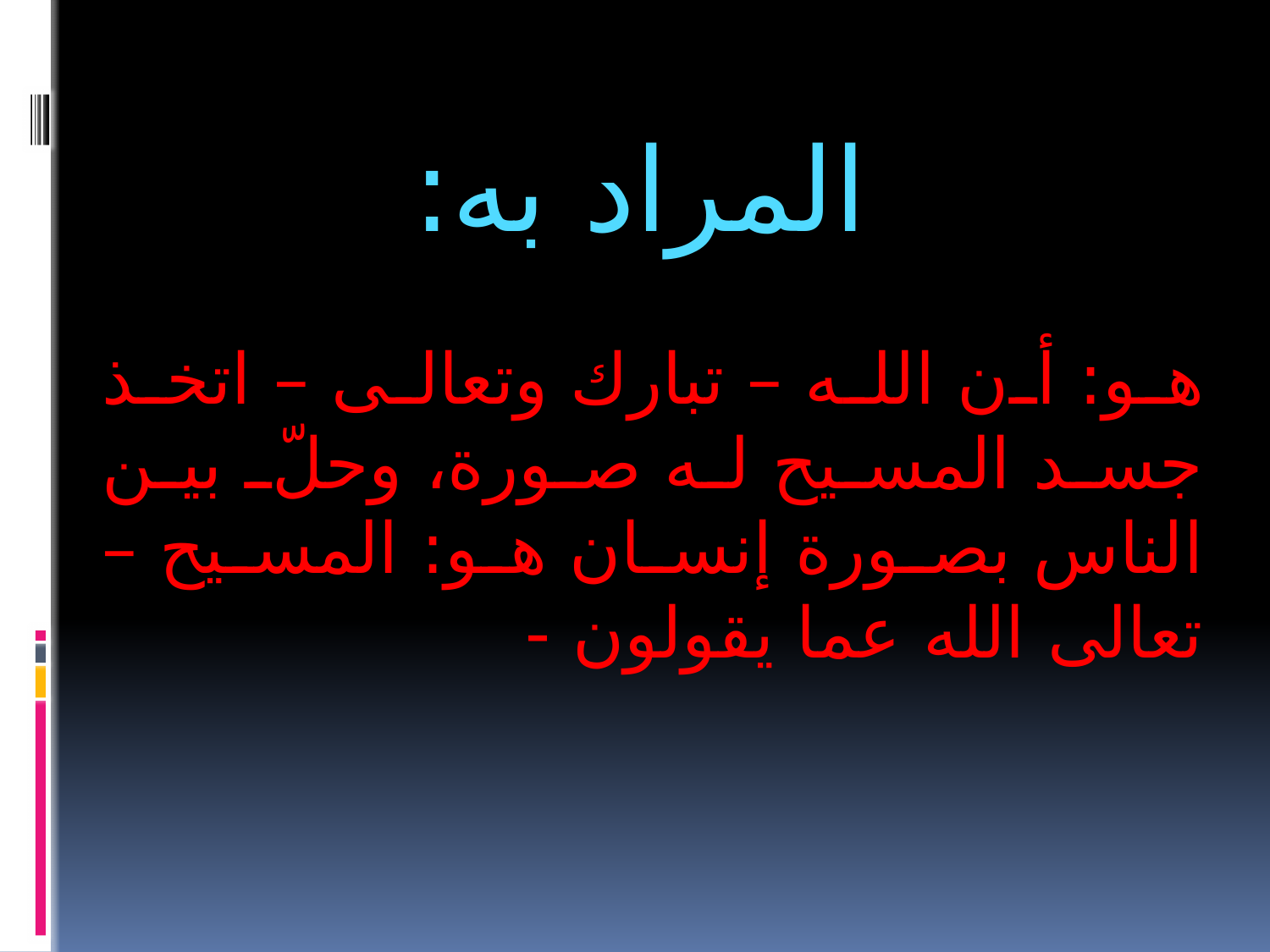

المراد به:

هو: أن الله – تبارك وتعالى – اتخذ جسد المسيح له صورة، وحلّ بين الناس بصورة إنسان هو: المسيح – تعالى الله عما يقولون -